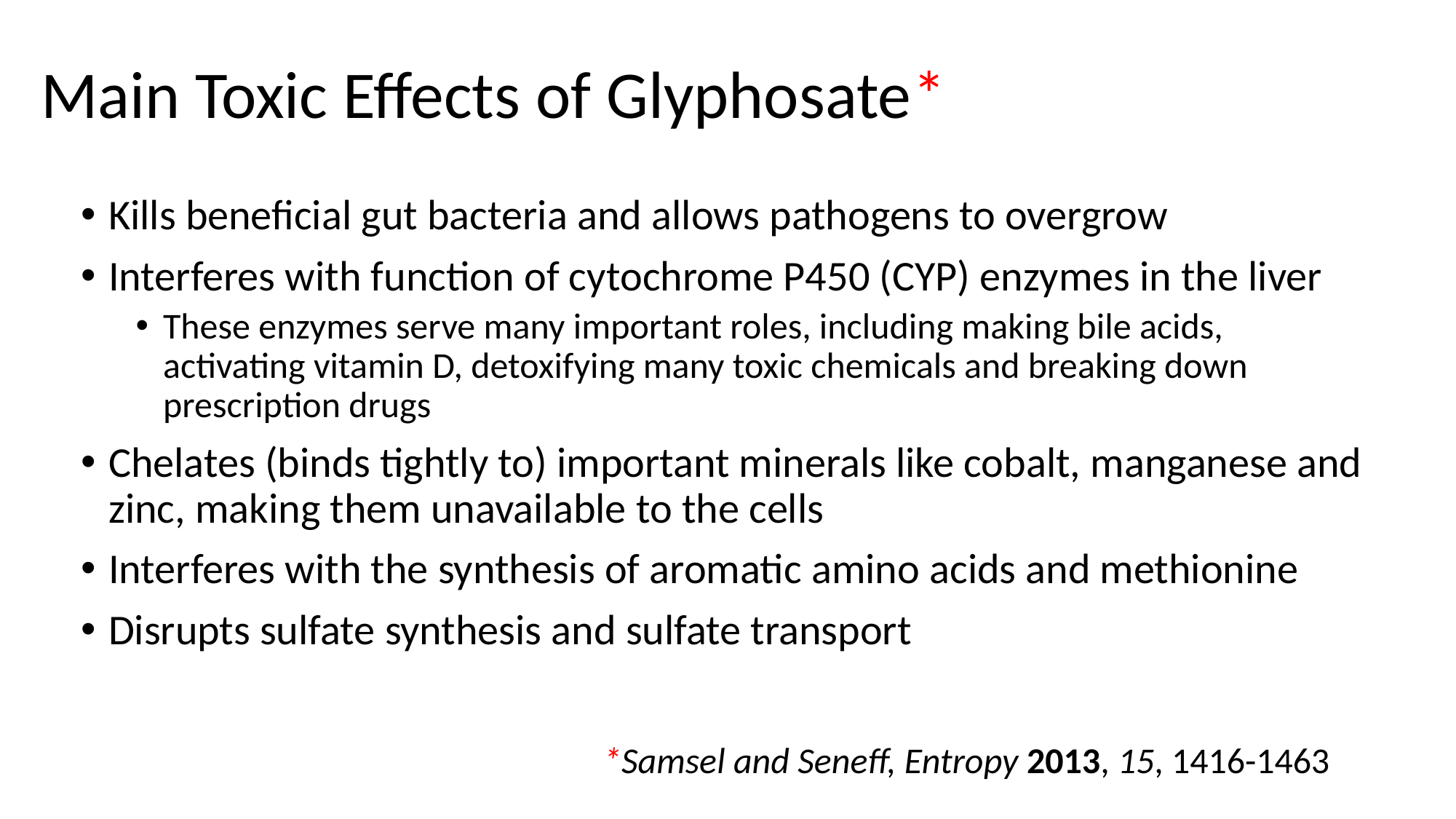

# Main Toxic Effects of Glyphosate*
Kills beneficial gut bacteria and allows pathogens to overgrow
Interferes with function of cytochrome P450 (CYP) enzymes in the liver
These enzymes serve many important roles, including making bile acids, activating vitamin D, detoxifying many toxic chemicals and breaking down prescription drugs
Chelates (binds tightly to) important minerals like cobalt, manganese and zinc, making them unavailable to the cells
Interferes with the synthesis of aromatic amino acids and methionine
Disrupts sulfate synthesis and sulfate transport
*Samsel and Seneff, Entropy 2013, 15, 1416-1463